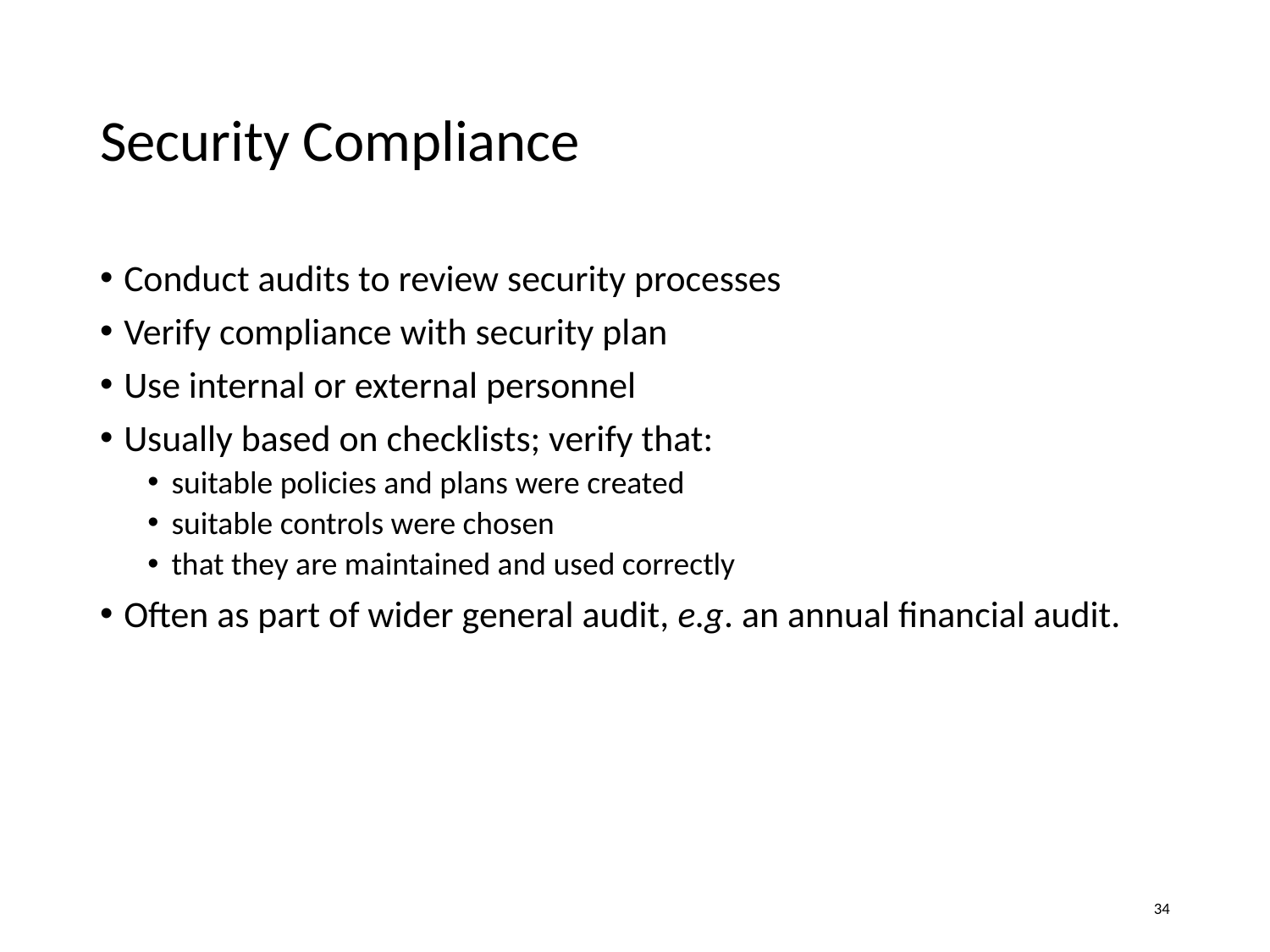

# Security Compliance
Conduct audits to review security processes
Verify compliance with security plan
Use internal or external personnel
Usually based on checklists; verify that:
suitable policies and plans were created
suitable controls were chosen
that they are maintained and used correctly
Often as part of wider general audit, e.g. an annual financial audit.
34